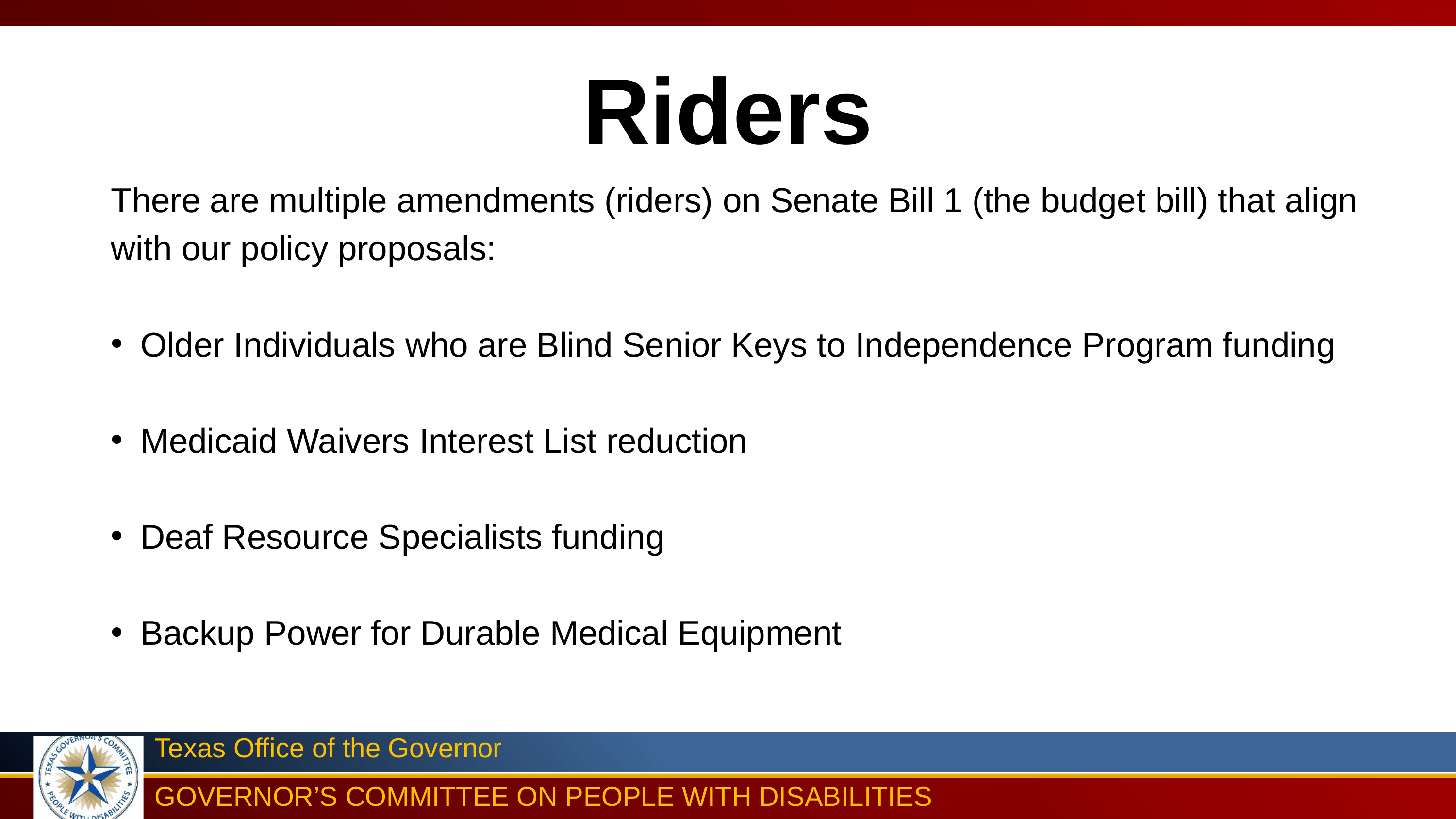

Riders
There are multiple amendments (riders) on Senate Bill 1 (the budget bill) that align with our policy proposals:

Older Individuals who are Blind Senior Keys to Independence Program funding

Medicaid Waivers Interest List reduction

Deaf Resource Specialists funding

Backup Power for Durable Medical Equipment

Texas Office of the Governor

GOVERNOR’S COMMITTEE ON PEOPLE WITH DISABILITIES